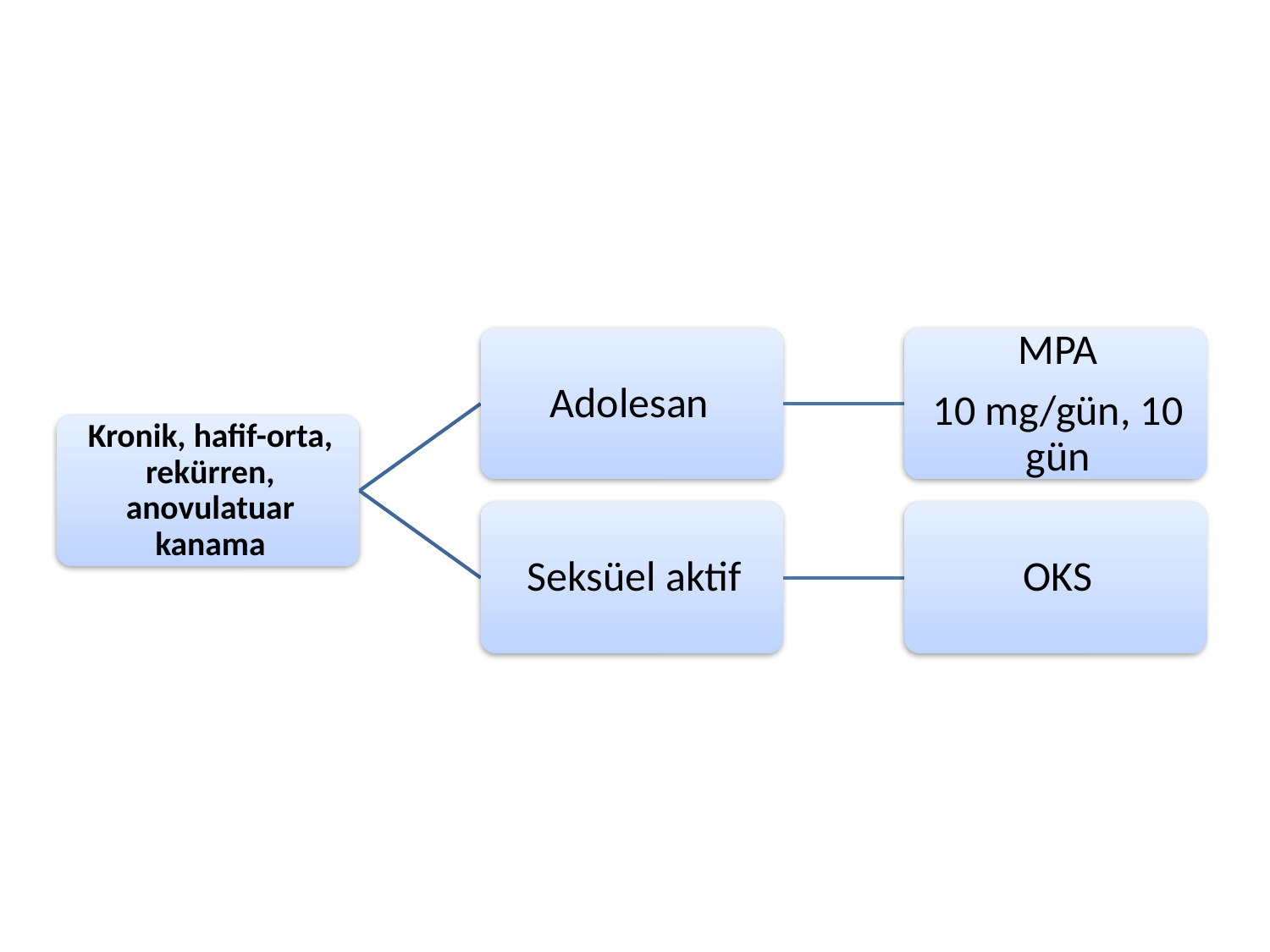

Kronik, hafif-orta, rekürren, anovulatuar kanama

Adolesan

MPA
10 mg/gün, 10 gün

Seksüel aktif

OKS